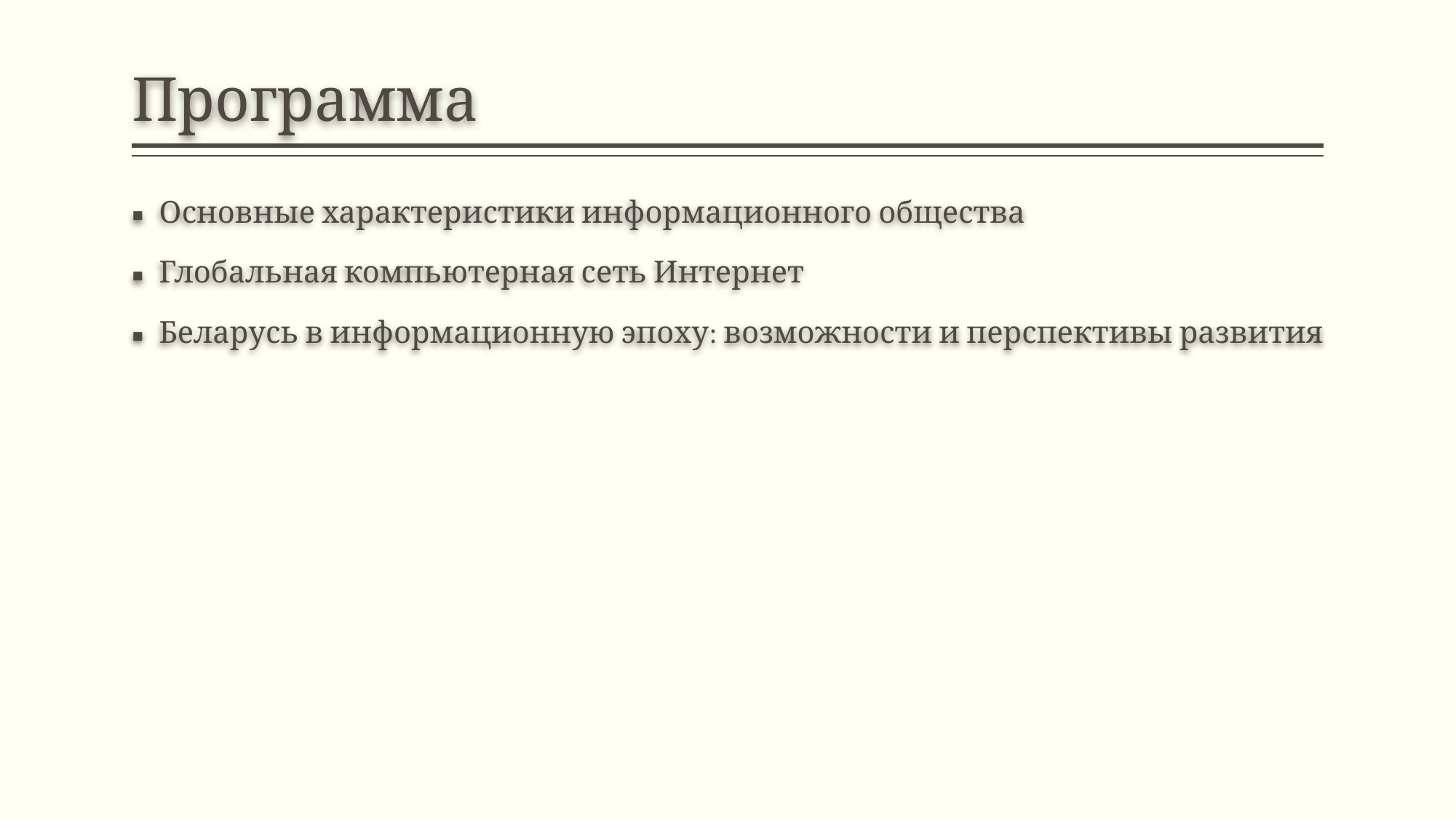

# Программа
Основные характеристики информационного общества
Глобальная компьютерная сеть Интернет
Беларусь в информационную эпоху: возможности и перспективы развития